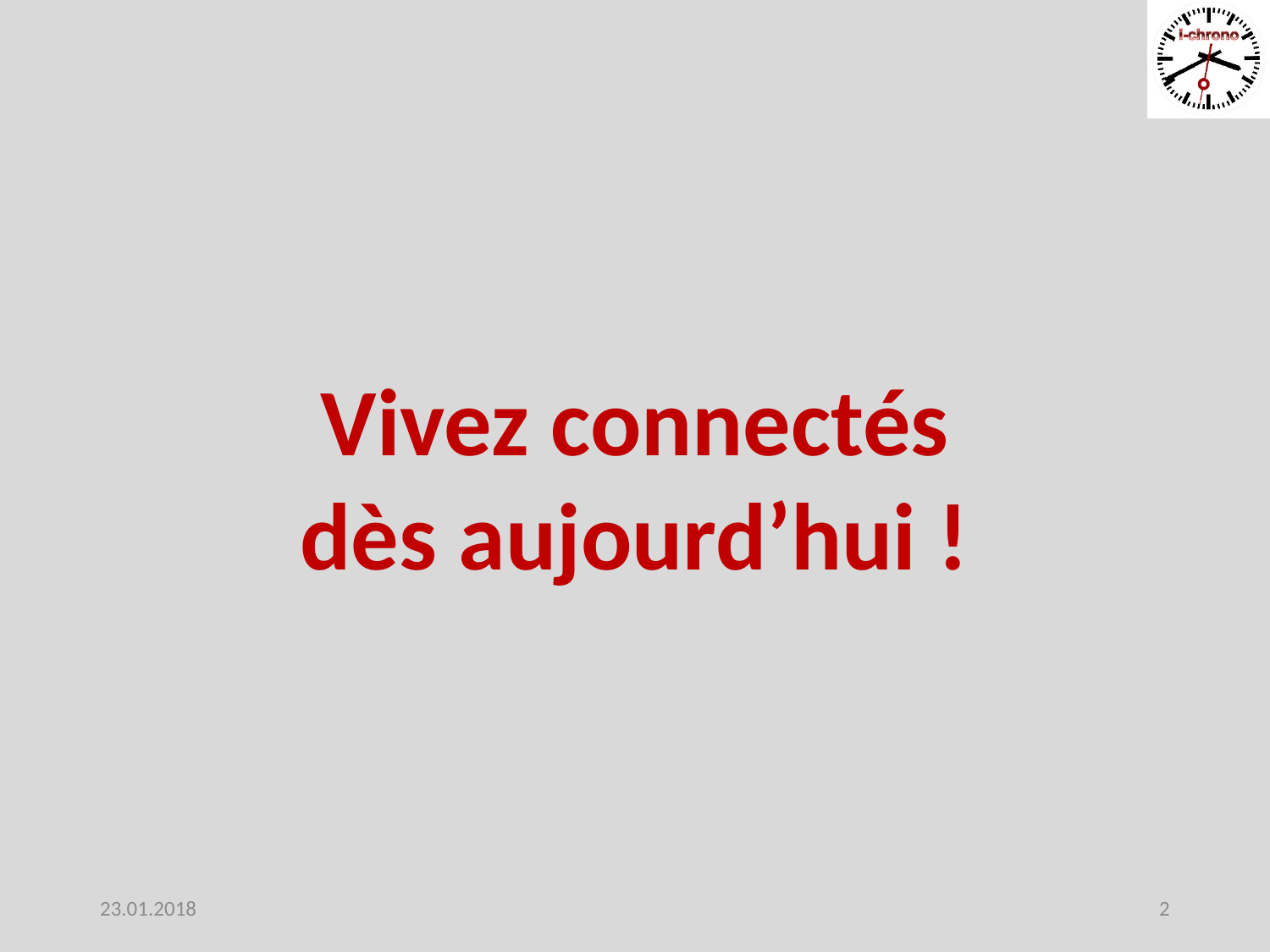

Vivez connectés
dès aujourd’hui !
23.01.2018
2